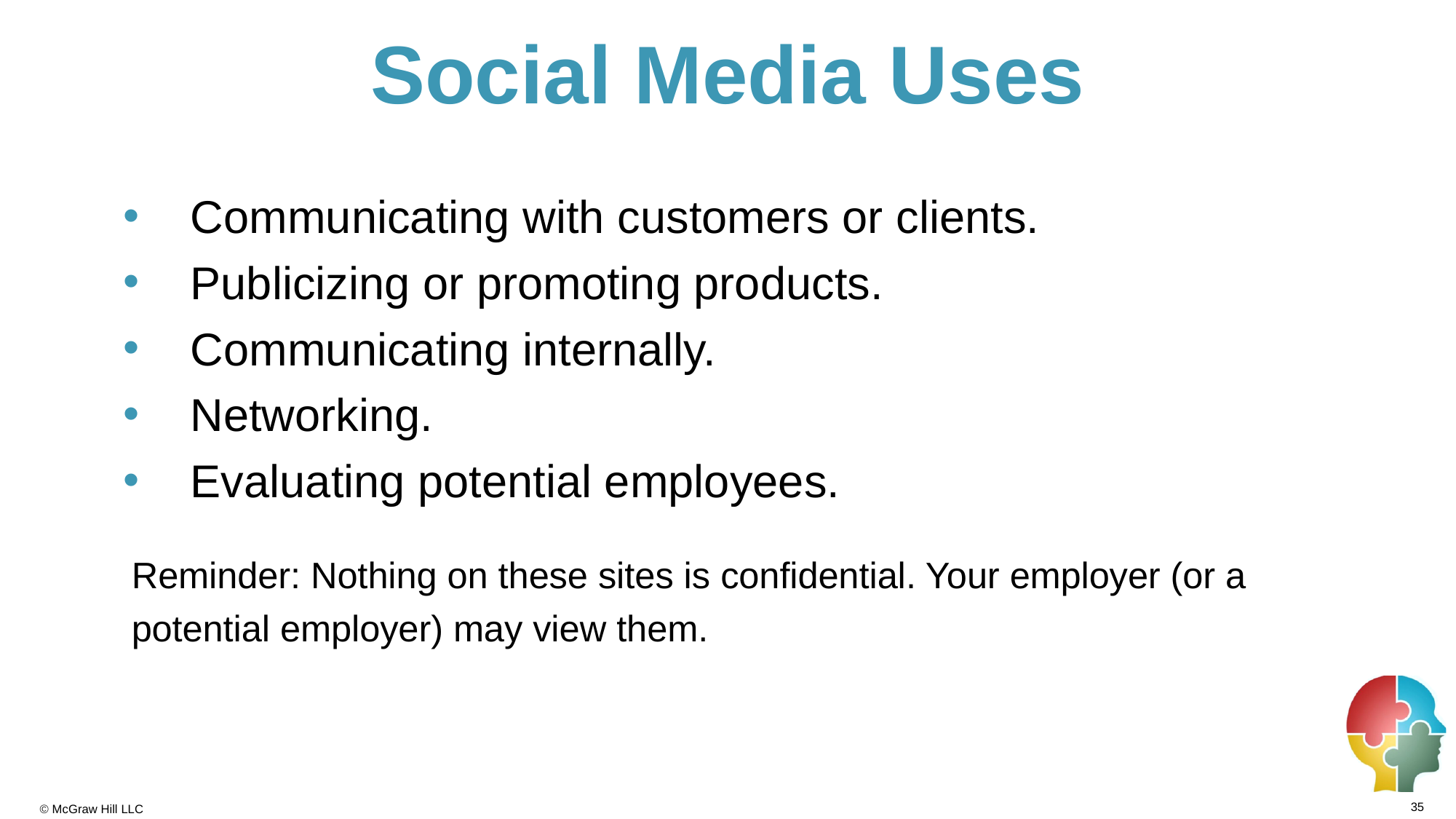

# Social Media Uses
 Communicating with customers or clients.
 Publicizing or promoting products.
 Communicating internally.
 Networking.
 Evaluating potential employees.
Reminder: Nothing on these sites is confidential. Your employer (or a potential employer) may view them.
35